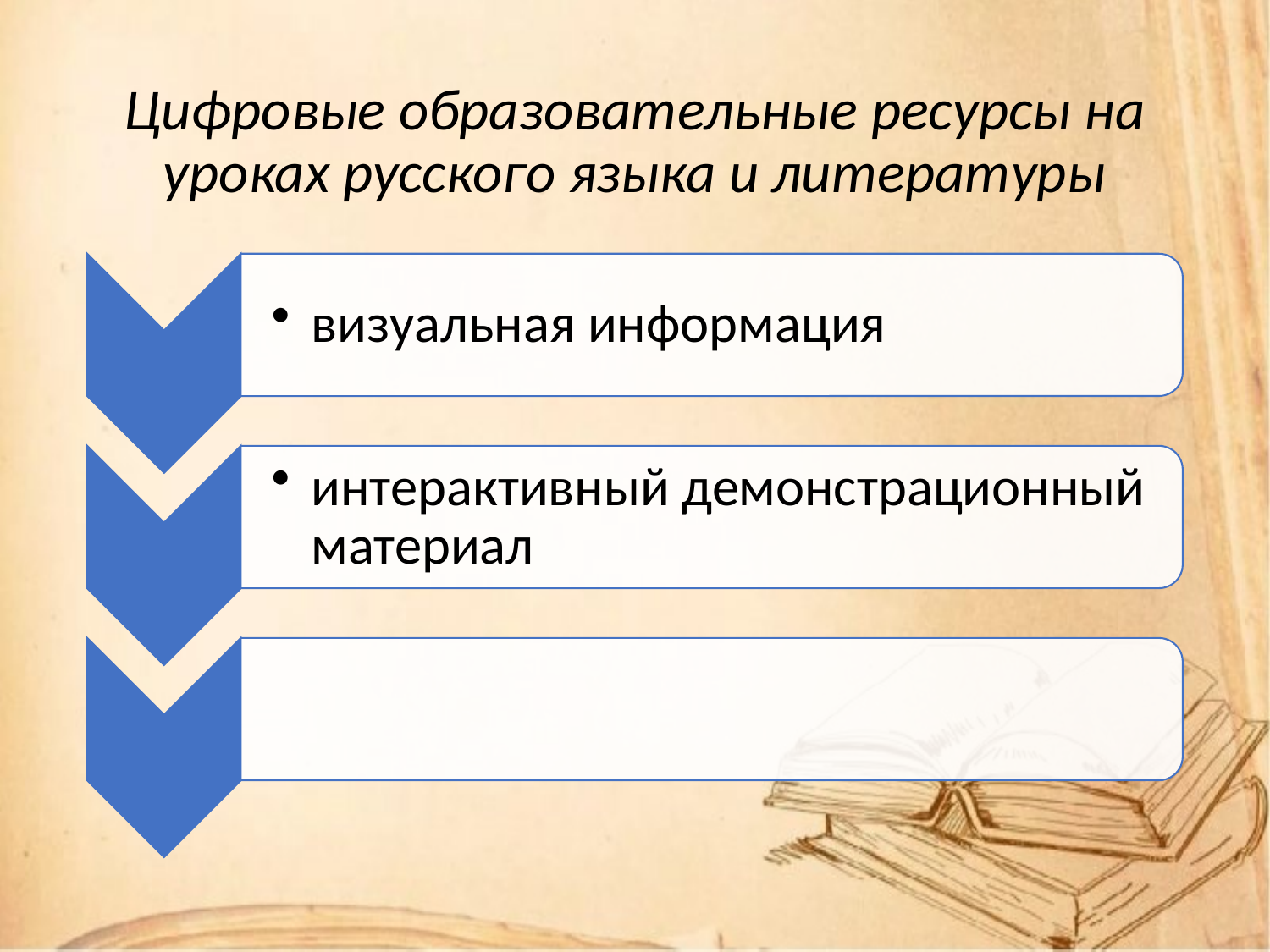

# Цифровые образовательные ресурсы на уроках русского языка и литературы

визуальная информация

интерактивный демонстрационный материал